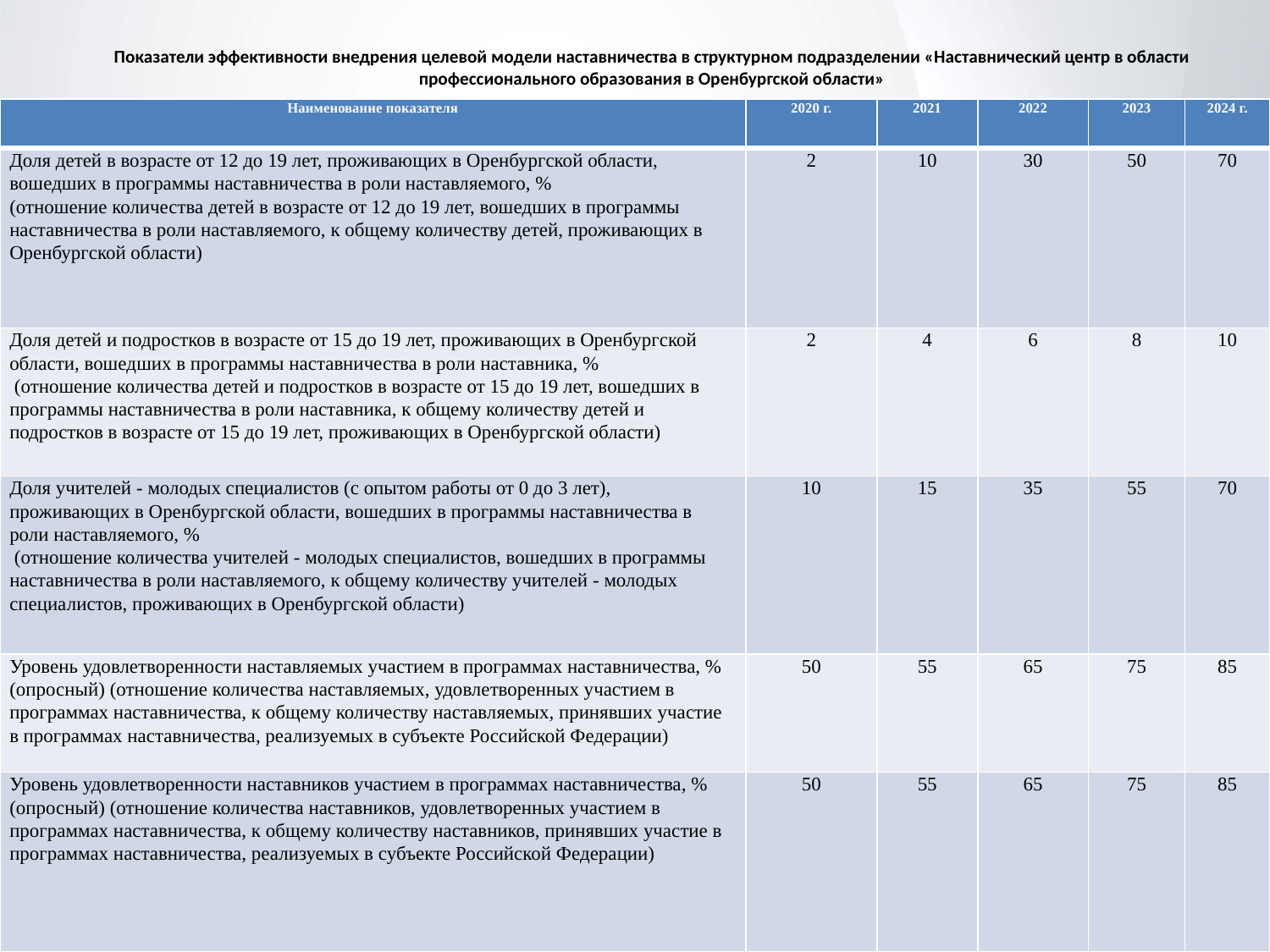

# Показатели эффективности внедрения целевой модели наставничества в структурном подразделении «Наставнический центр в области профессионального образования в Оренбургской области»
| Наименование показателя | 2020 г. | 2021 | 2022 | 2023 | 2024 г. |
| --- | --- | --- | --- | --- | --- |
| Доля детей в возрасте от 12 до 19 лет, проживающих в Оренбургской области, вошедших в программы наставничества в роли наставляемого, % (отношение количества детей в возрасте от 12 до 19 лет, вошедших в программы наставничества в роли наставляемого, к общему количеству детей, проживающих в Оренбургской области) | 2 | 10 | 30 | 50 | 70 |
| Доля детей и подростков в возрасте от 15 до 19 лет, проживающих в Оренбургской области, вошедших в программы наставничества в роли наставника, % (отношение количества детей и подростков в возрасте от 15 до 19 лет, вошедших в программы наставничества в роли наставника, к общему количеству детей и подростков в возрасте от 15 до 19 лет, проживающих в Оренбургской области) | 2 | 4 | 6 | 8 | 10 |
| Доля учителей - молодых специалистов (с опытом работы от 0 до 3 лет), проживающих в Оренбургской области, вошедших в программы наставничества в роли наставляемого, % (отношение количества учителей - молодых специалистов, вошедших в программы наставничества в роли наставляемого, к общему количеству учителей - молодых специалистов, проживающих в Оренбургской области) | 10 | 15 | 35 | 55 | 70 |
| Уровень удовлетворенности наставляемых участием в программах наставничества, % (опросный) (отношение количества наставляемых, удовлетворенных участием в программах наставничества, к общему количеству наставляемых, принявших участие в программах наставничества, реализуемых в субъекте Российской Федерации) | 50 | 55 | 65 | 75 | 85 |
| Уровень удовлетворенности наставников участием в программах наставничества, % (опросный) (отношение количества наставников, удовлетворенных участием в программах наставничества, к общему количеству наставников, принявших участие в программах наставничества, реализуемых в субъекте Российской Федерации) | 50 | 55 | 65 | 75 | 85 |